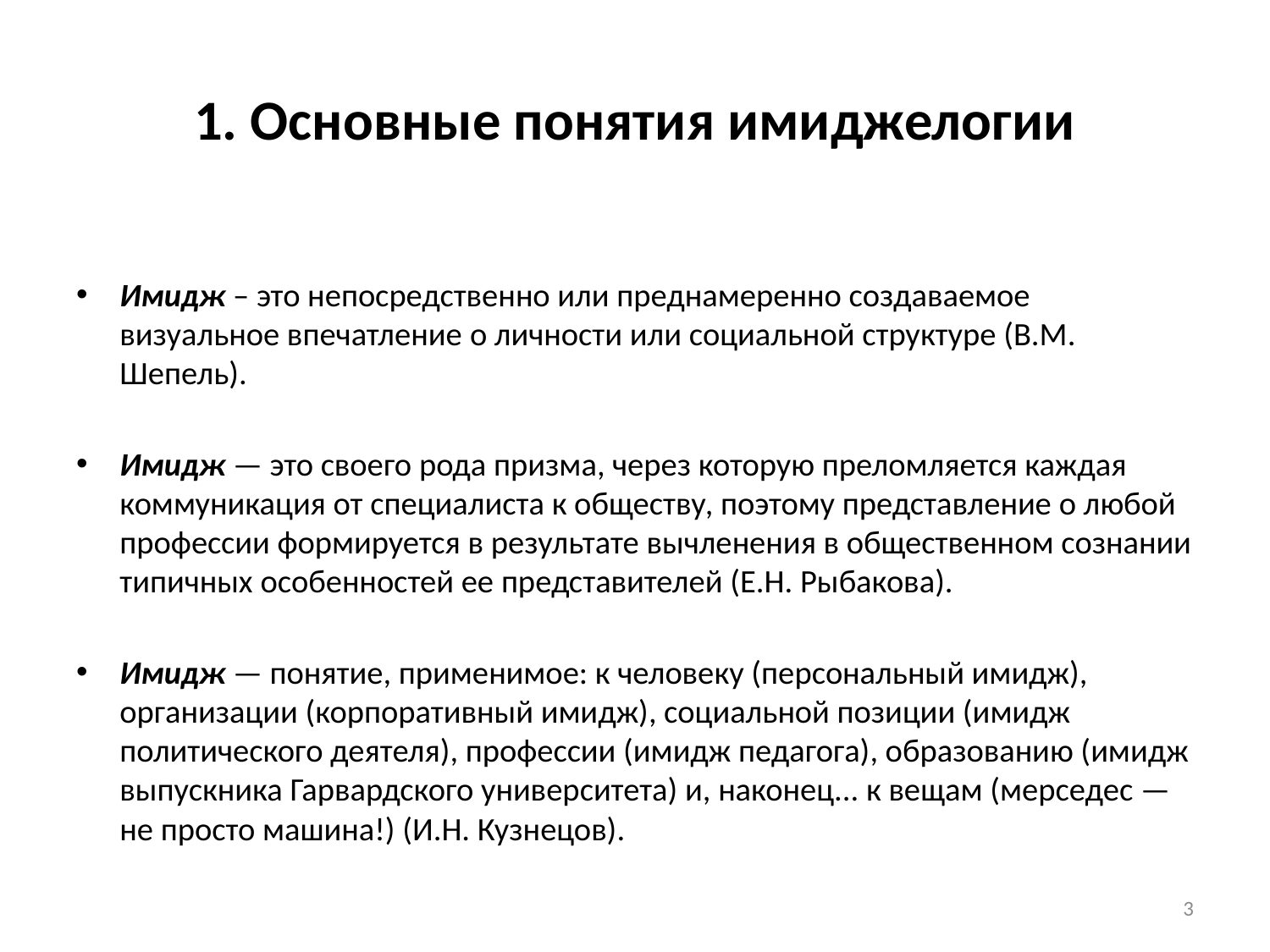

# 1. Основные понятия имиджелогии

Имидж – это непосредственно или преднамеренно создаваемое визуальное впечатление о личности или социальной структуре (В.М. Шепель).

Имидж — это своего рода призма, через которую преломляется каждая коммуникация от специалиста к обществу, поэтому представление о любой профессии формируется в результате вычленения в общественном сознании типичных особенностей ее представителей (Е.Н. Рыбакова).

Имидж — понятие, применимое: к человеку (персональный имидж), организации (корпоративный имидж), социальной позиции (имидж политического деятеля), профессии (имидж педагога), образованию (имидж выпускника Гарвардского университета) и, наконец... к вещам (мерседес — не просто машина!) (И.Н. Кузнецов).

3